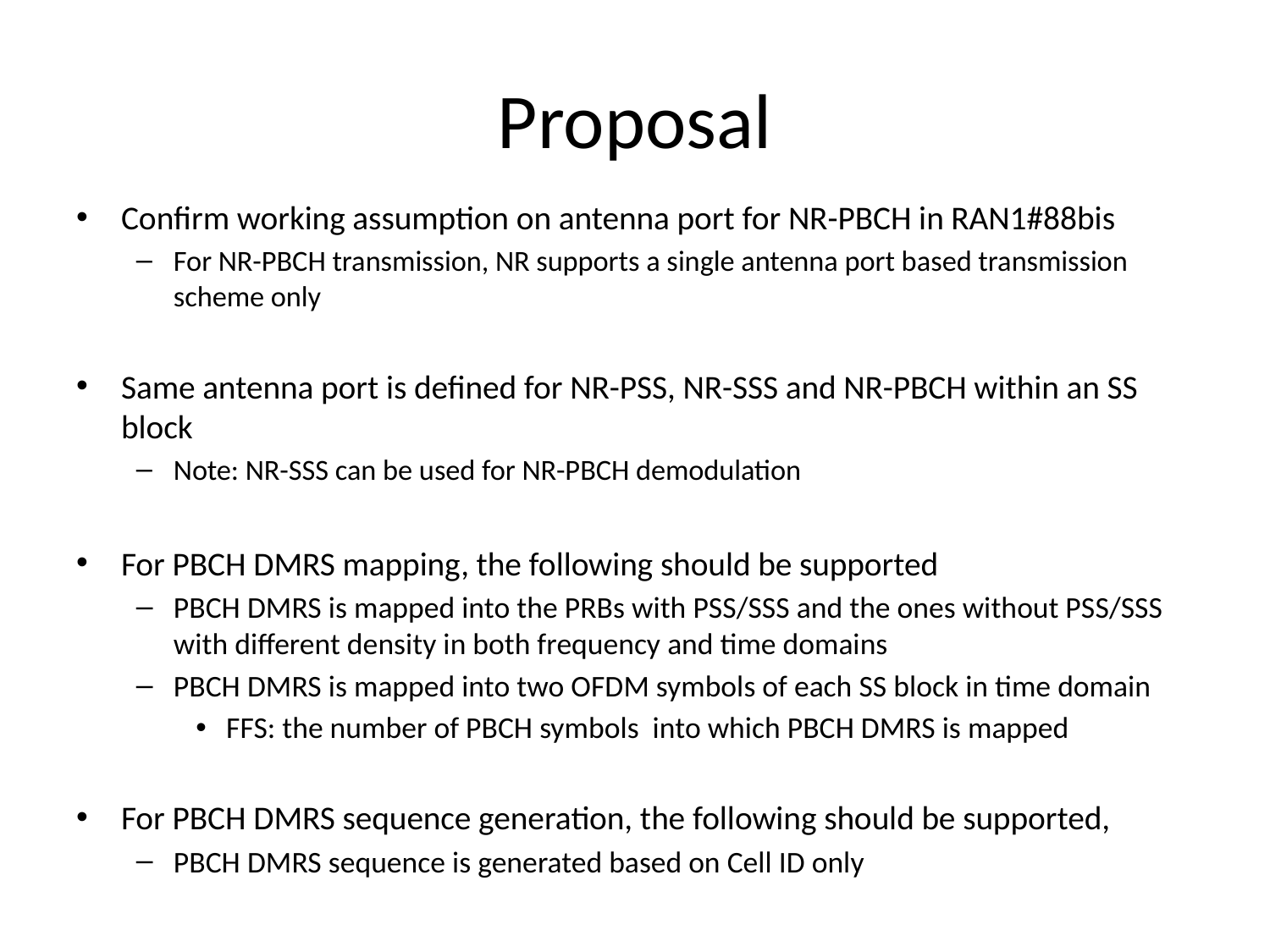

# Proposal
Confirm working assumption on antenna port for NR-PBCH in RAN1#88bis
For NR-PBCH transmission, NR supports a single antenna port based transmission scheme only

Same antenna port is defined for NR-PSS, NR-SSS and NR-PBCH within an SS block
Note: NR-SSS can be used for NR-PBCH demodulation

For PBCH DMRS mapping, the following should be supported
PBCH DMRS is mapped into the PRBs with PSS/SSS and the ones without PSS/SSS with different density in both frequency and time domains
PBCH DMRS is mapped into two OFDM symbols of each SS block in time domain
FFS: the number of PBCH symbols  into which PBCH DMRS is mapped

For PBCH DMRS sequence generation, the following should be supported,
PBCH DMRS sequence is generated based on Cell ID only